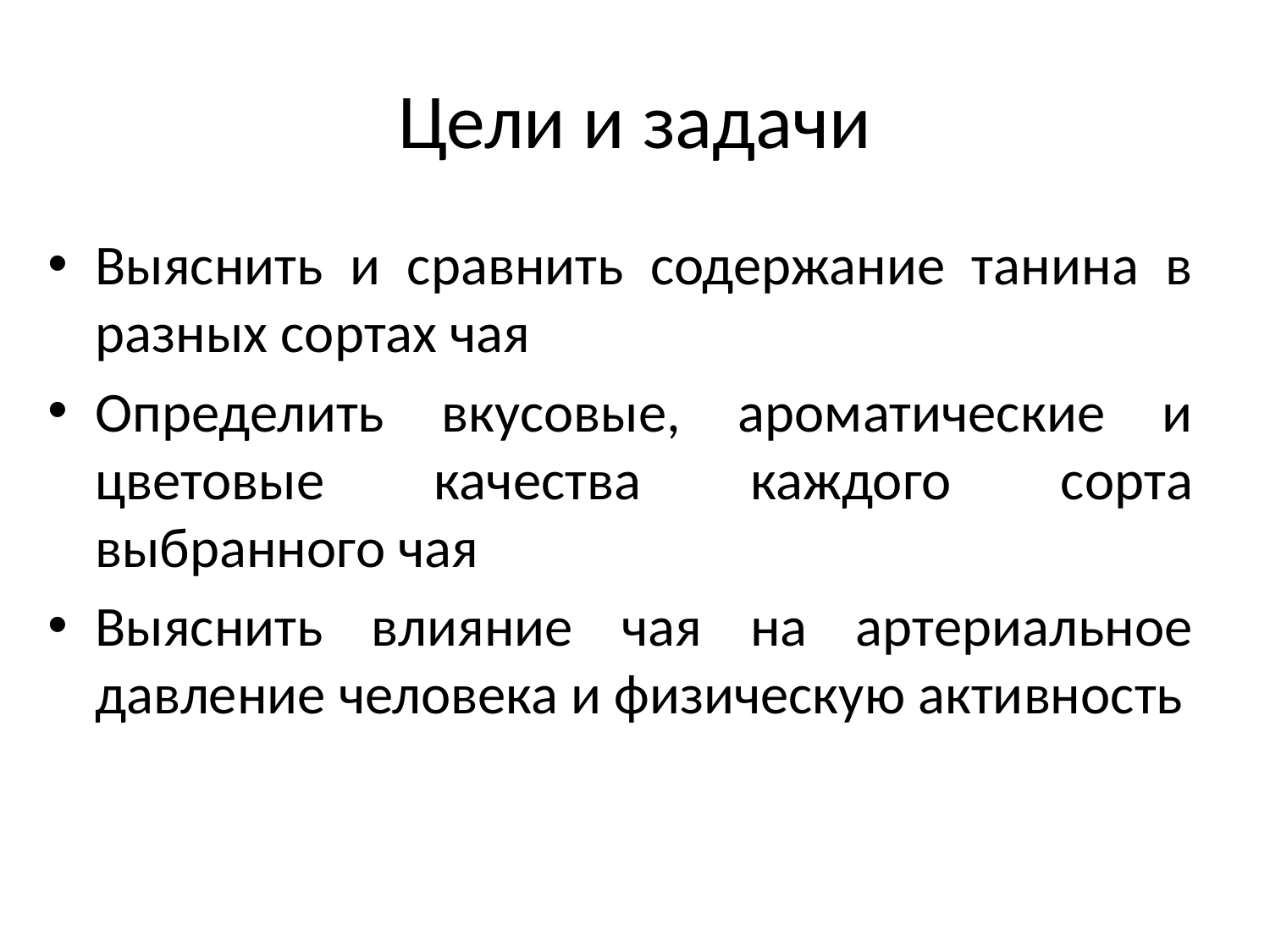

# Цели и задачи
Выяснить и сравнить содержание танина в разных сортах чая
Определить вкусовые, ароматические и цветовые качества каждого сорта выбранного чая
Выяснить влияние чая на артериальное давление человека и физическую активность